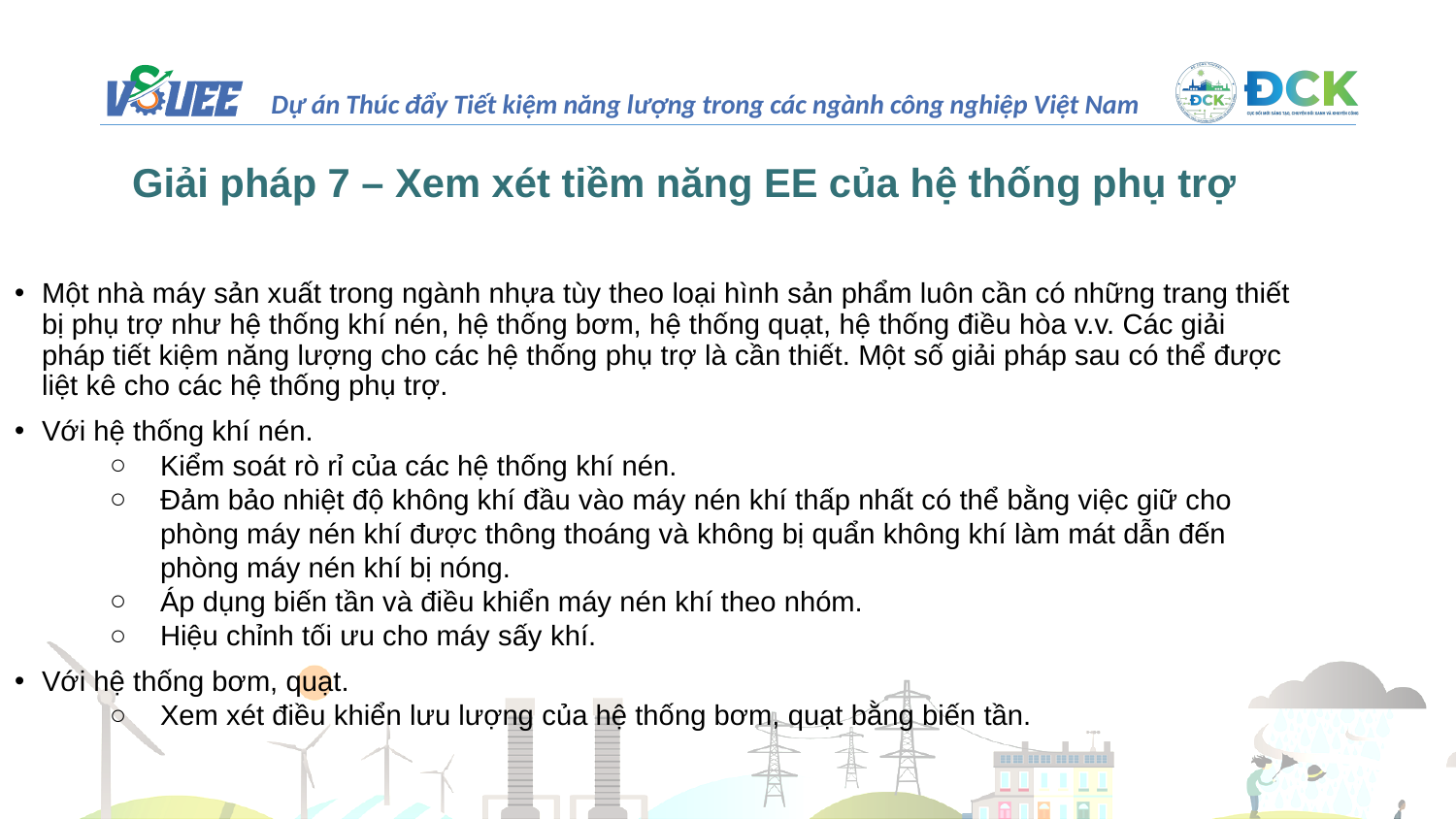

# Giải pháp 7 – Xem xét tiềm năng EE của hệ thống phụ trợ
Một nhà máy sản xuất trong ngành nhựa tùy theo loại hình sản phẩm luôn cần có những trang thiết bị phụ trợ như hệ thống khí nén, hệ thống bơm, hệ thống quạt, hệ thống điều hòa v.v. Các giải pháp tiết kiệm năng lượng cho các hệ thống phụ trợ là cần thiết. Một số giải pháp sau có thể được liệt kê cho các hệ thống phụ trợ.
Với hệ thống khí nén.
Kiểm soát rò rỉ của các hệ thống khí nén.
Đảm bảo nhiệt độ không khí đầu vào máy nén khí thấp nhất có thể bằng việc giữ cho phòng máy nén khí được thông thoáng và không bị quẩn không khí làm mát dẫn đến phòng máy nén khí bị nóng.
Áp dụng biến tần và điều khiển máy nén khí theo nhóm.
Hiệu chỉnh tối ưu cho máy sấy khí.
Với hệ thống bơm, quạt.
Xem xét điều khiển lưu lượng của hệ thống bơm, quạt bằng biến tần.